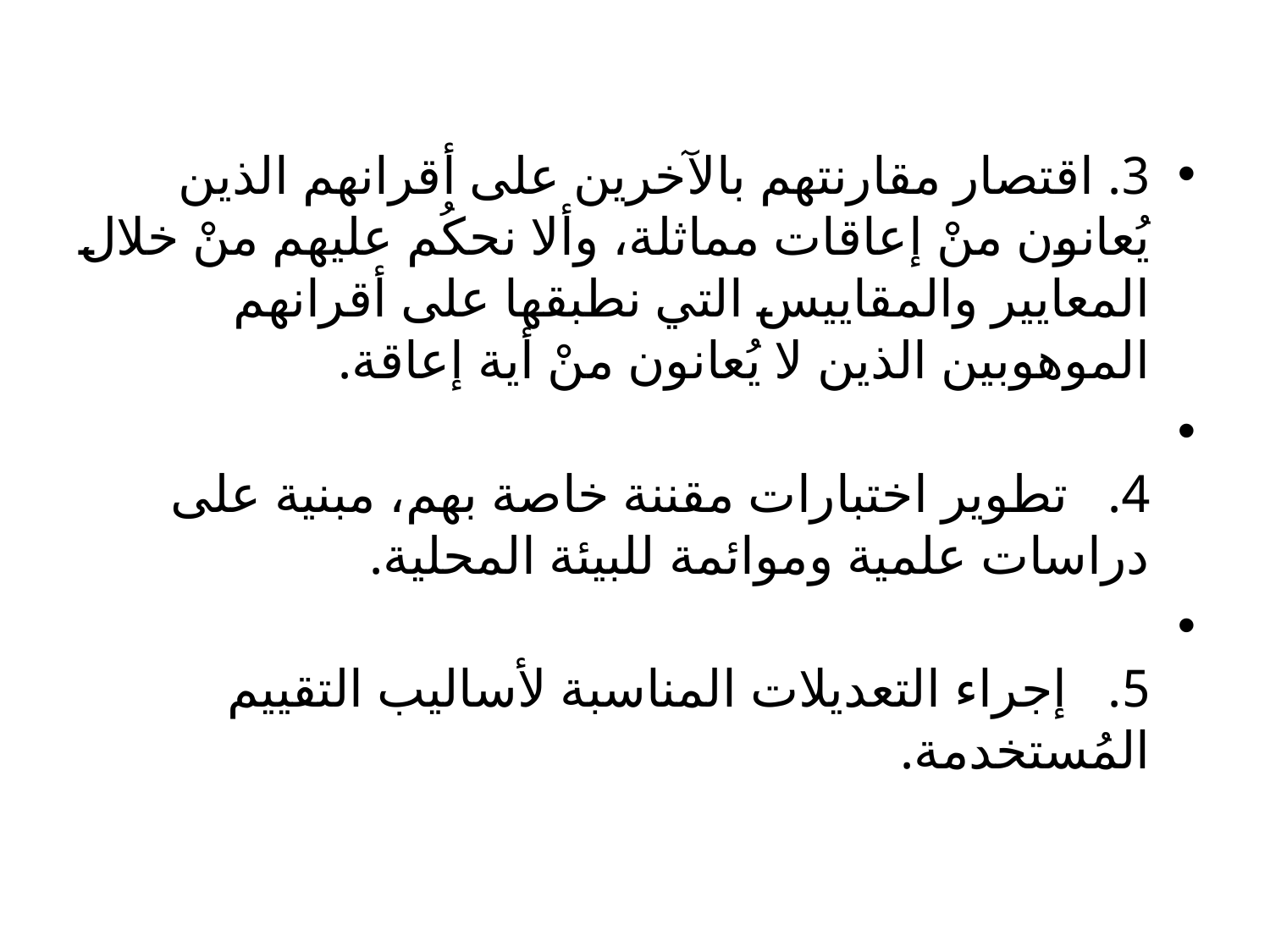

3. اقتصار مقارنتهم بالآخرين على أقرانهم الذين يُعانون منْ إعاقات مماثلة، وألا نحكُم عليهم منْ خلال المعايير والمقاييس التي نطبقها على أقرانهم الموهوبين الذين لا يُعانون منْ أية إعاقة.
4.   تطوير اختبارات مقننة خاصة بهم، مبنية على دراسات علمية وموائمة للبيئة المحلية.
5.   إجراء التعديلات المناسبة لأساليب التقييم المُستخدمة.